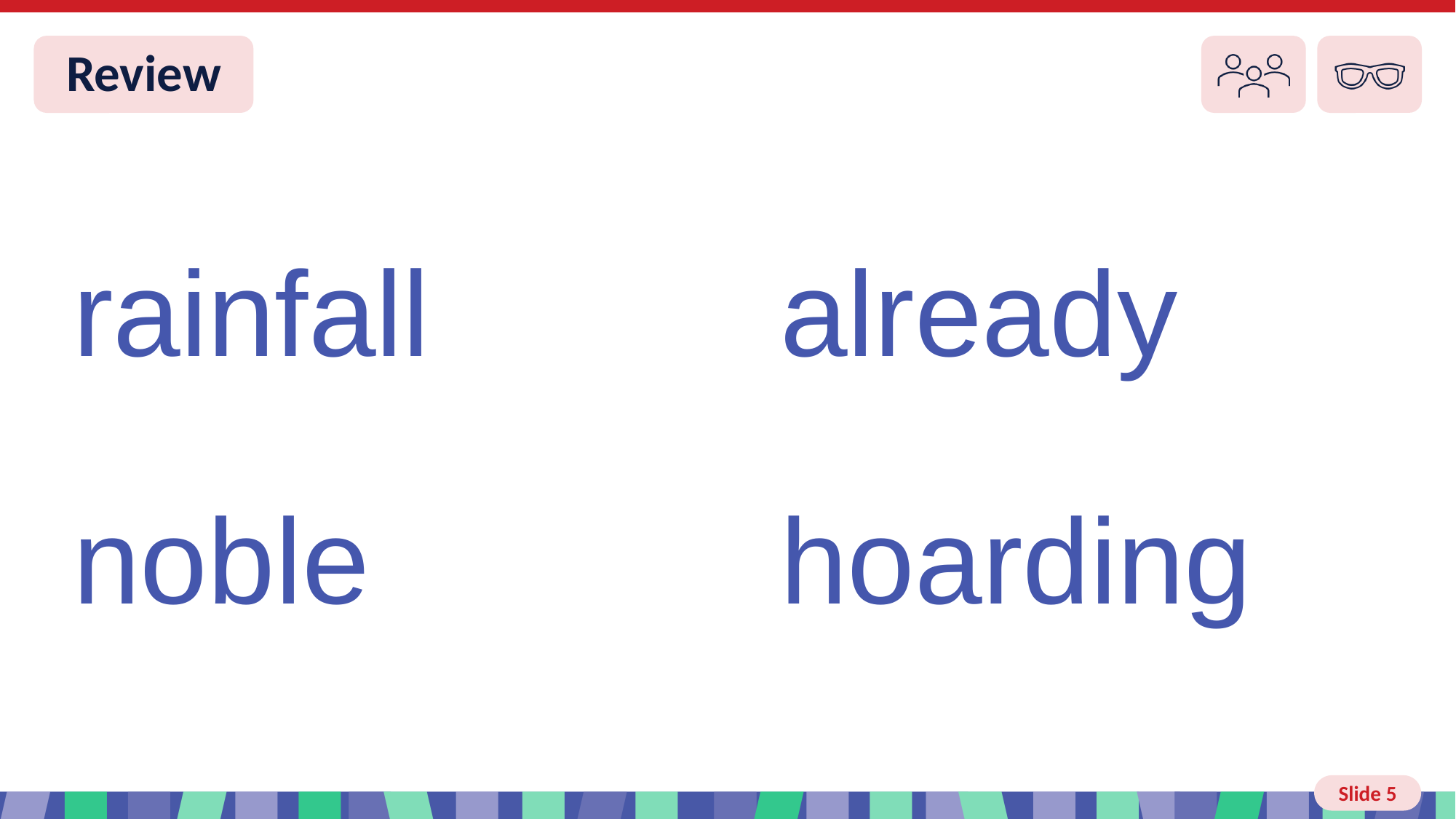

Slide 5 Review You do
already
rainfall

hoarding
noble